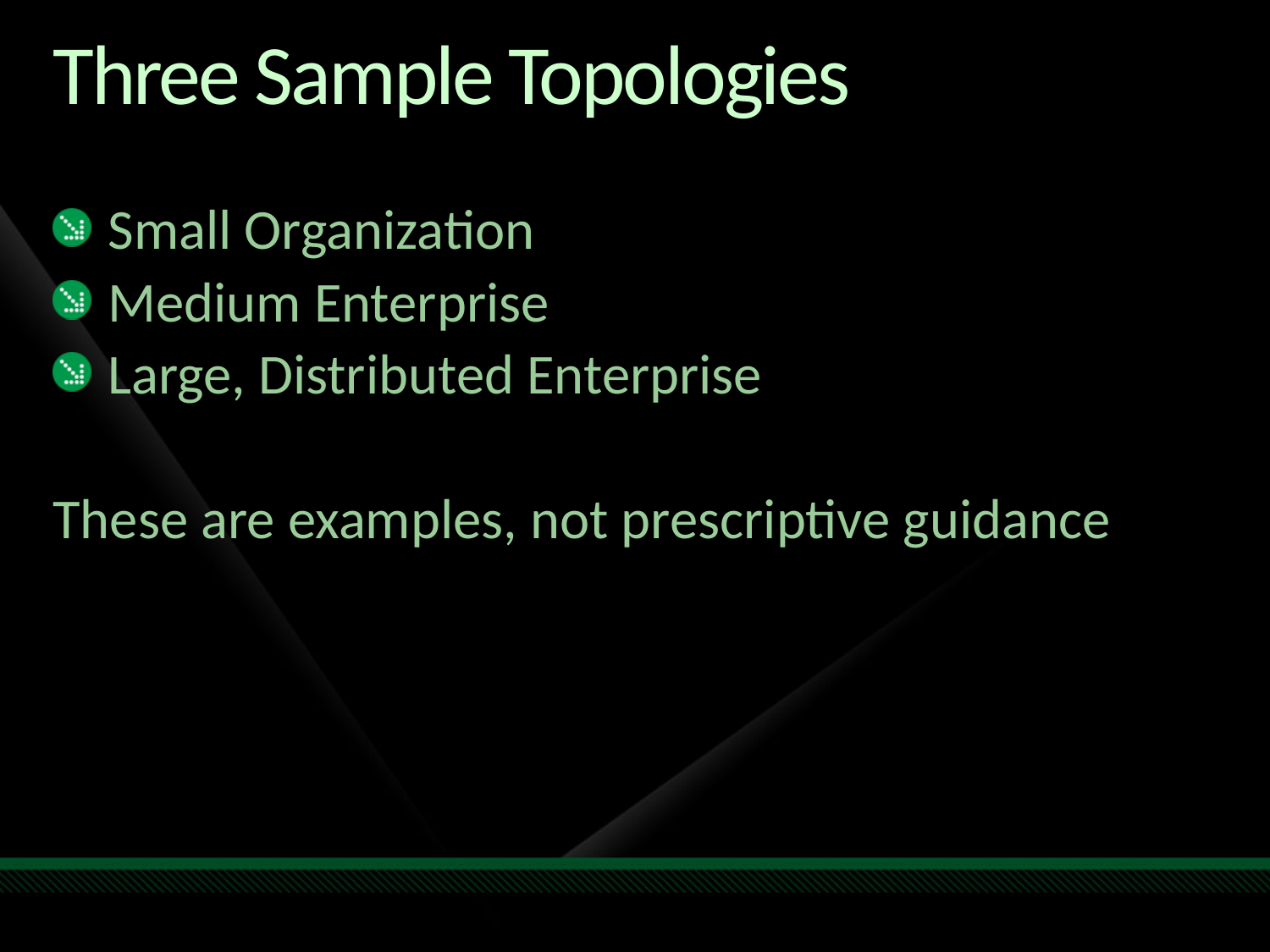

# Three Sample Topologies
Small Organization
Medium Enterprise
Large, Distributed Enterprise

These are examples, not prescriptive guidance